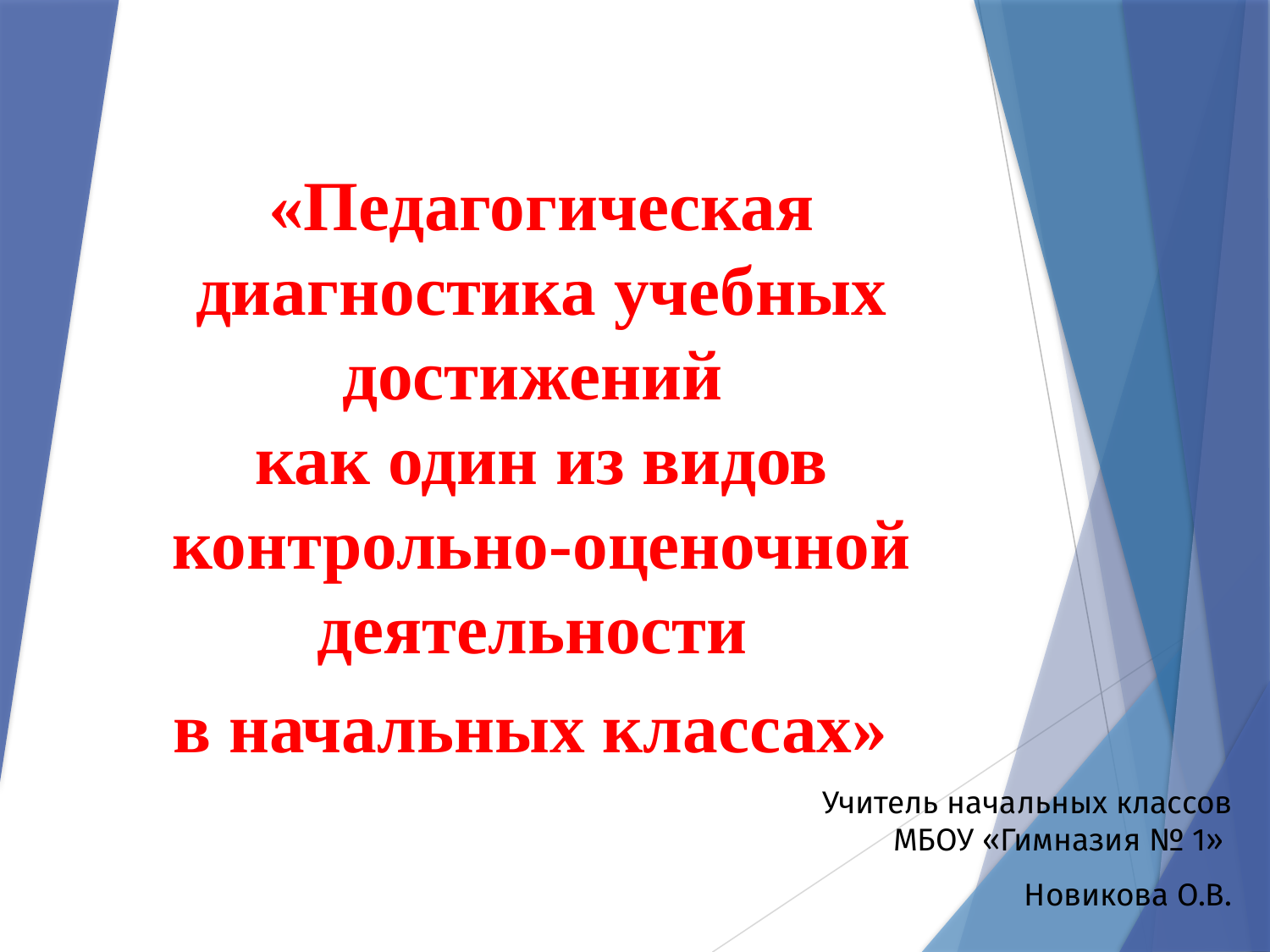

# «Педагогическая диагностика учебных достижений как один из видов контрольно-оценочной деятельности в начальных классах»
Учитель начальных классов МБОУ «Гимназия № 1»
Новикова О.В.